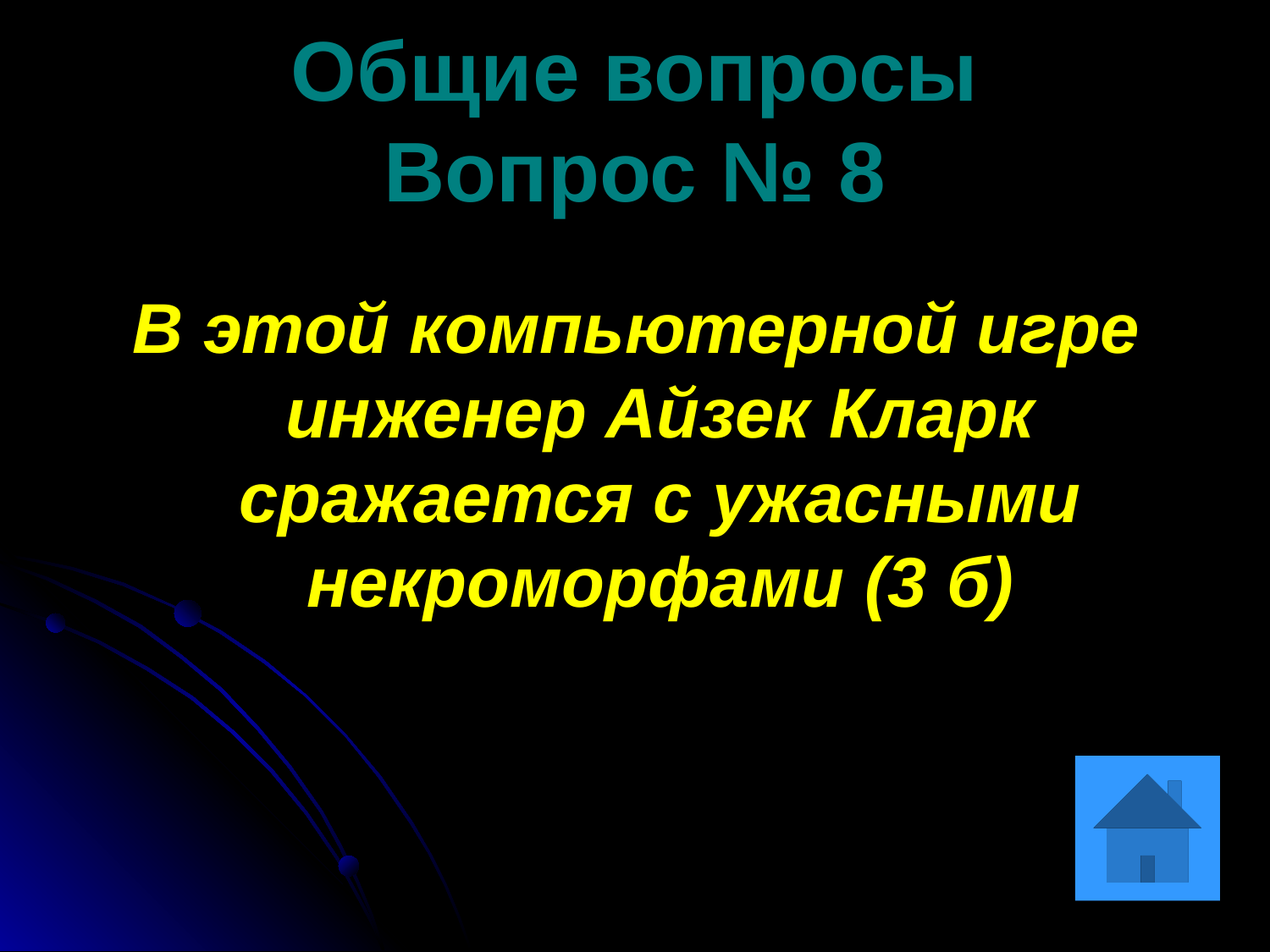

# Общие вопросы Вопрос № 8
В этой компьютерной игре инженер Айзек Кларк сражается с ужасными некроморфами (3 б)